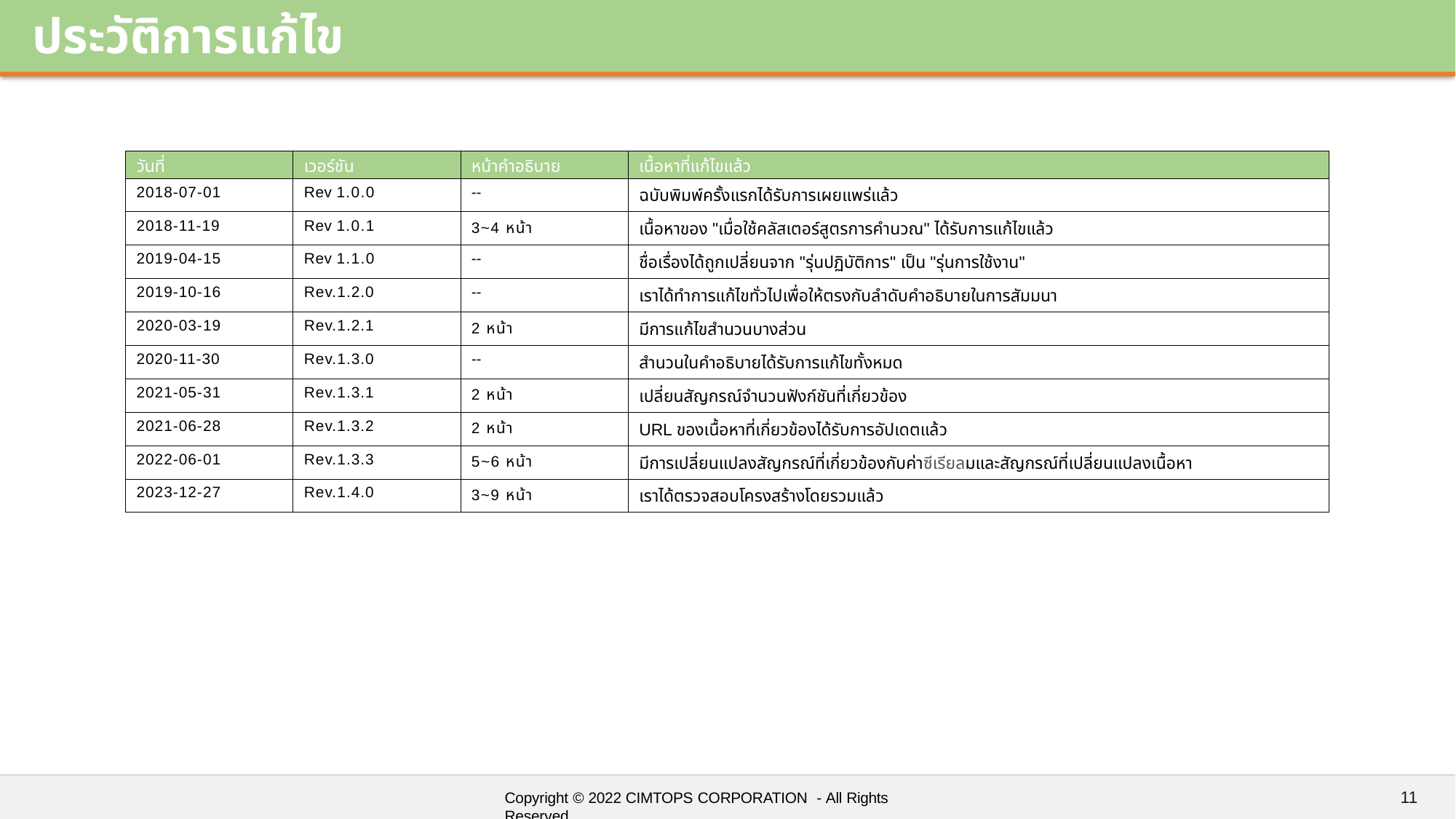

# ประวัติการแก้ไข
| วันที่ | เวอร์ชัน | หน้าคำอธิบาย | เนื้อหาที่แก้ไขแล้ว |
| --- | --- | --- | --- |
| 2018-07-01 | Rev 1.0.0 | -- | ฉบับพิมพ์ครั้งแรกได้รับการเผยแพร่แล้ว |
| 2018-11-19 | Rev 1.0.1 | 3~4 หน้า | เนื้อหาของ "เมื่อใช้คลัสเตอร์สูตรการคำนวณ" ได้รับการแก้ไขแล้ว |
| 2019-04-15 | Rev 1.1.0 | -- | ชื่อเรื่องได้ถูกเปลี่ยนจาก "รุ่นปฏิบัติการ" เป็น "รุ่นการใช้งาน" |
| 2019-10-16 | Rev.1.2.0 | -- | เราได้ทำการแก้ไขทั่วไปเพื่อให้ตรงกับลำดับคำอธิบายในการสัมมนา |
| 2020-03-19 | Rev.1.2.1 | 2 หน้า | มีการแก้ไขสำนวนบางส่วน |
| 2020-11-30 | Rev.1.3.0 | -- | สำนวนในคำอธิบายได้รับการแก้ไขทั้งหมด |
| 2021-05-31 | Rev.1.3.1 | 2 หน้า | เปลี่ยนสัญกรณ์จำนวนฟังก์ชันที่เกี่ยวข้อง |
| 2021-06-28 | Rev.1.3.2 | 2 หน้า | URL ของเนื้อหาที่เกี่ยวข้องได้รับการอัปเดตแล้ว |
| 2022-06-01 | Rev.1.3.3 | 5~6 หน้า | มีการเปลี่ยนแปลงสัญกรณ์ที่เกี่ยวข้องกับค่าซีเรียลมและสัญกรณ์ที่เปลี่ยนแปลงเนื้อหา |
| 2023-12-27 | Rev.1.4.0 | 3~9 หน้า | เราได้ตรวจสอบโครงสร้างโดยรวมแล้ว |
11
Copyright © 2022 CIMTOPS CORPORATION - All Rights Reserved.